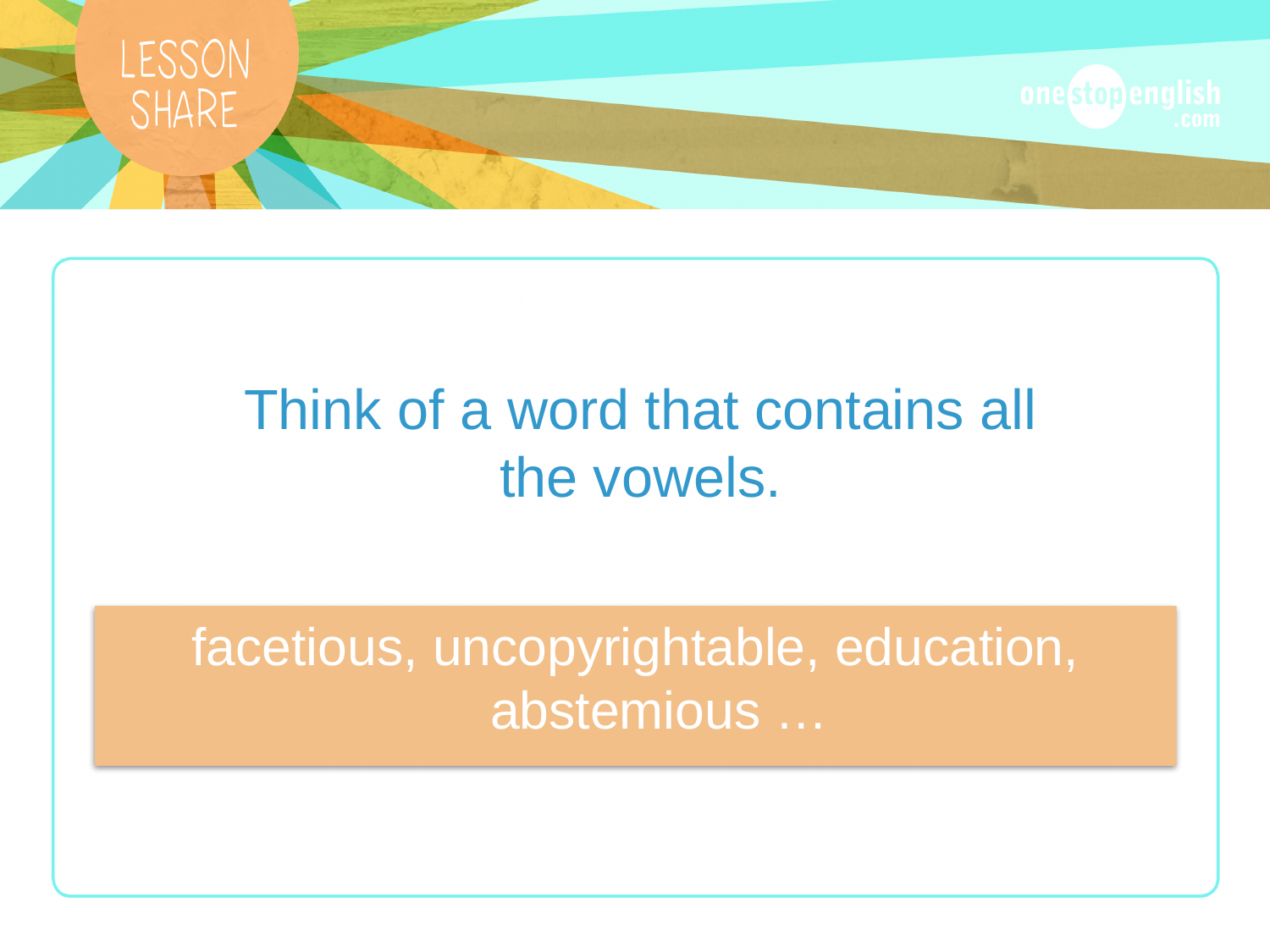

# Think of a word that contains all the vowels.
facetious, uncopyrightable, education, abstemious …